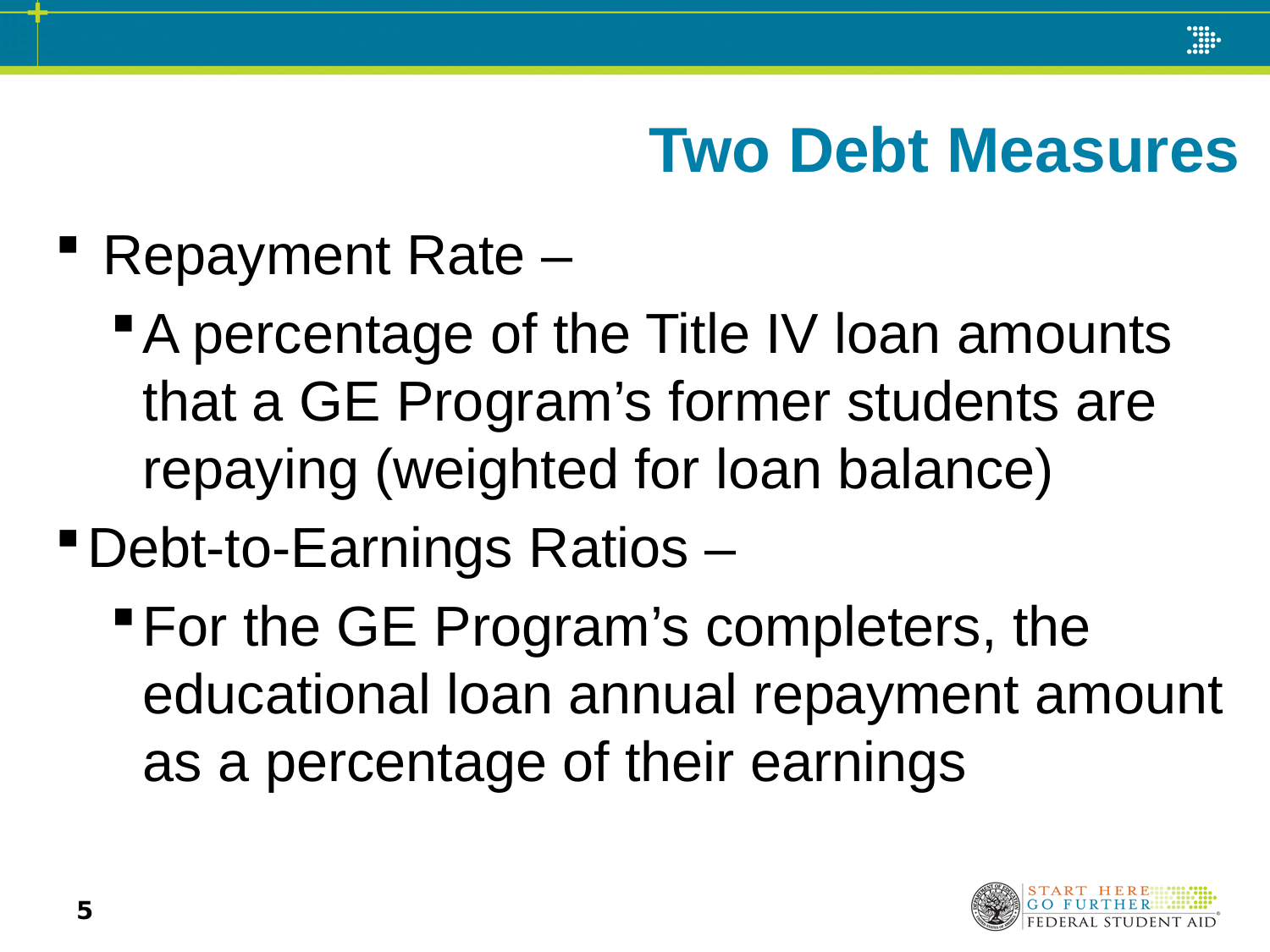

Two Debt Measures
 Repayment Rate –
A percentage of the Title IV loan amounts that a GE Program’s former students are repaying (weighted for loan balance)
Debt-to-Earnings Ratios –
For the GE Program’s completers, the educational loan annual repayment amount as a percentage of their earnings

5